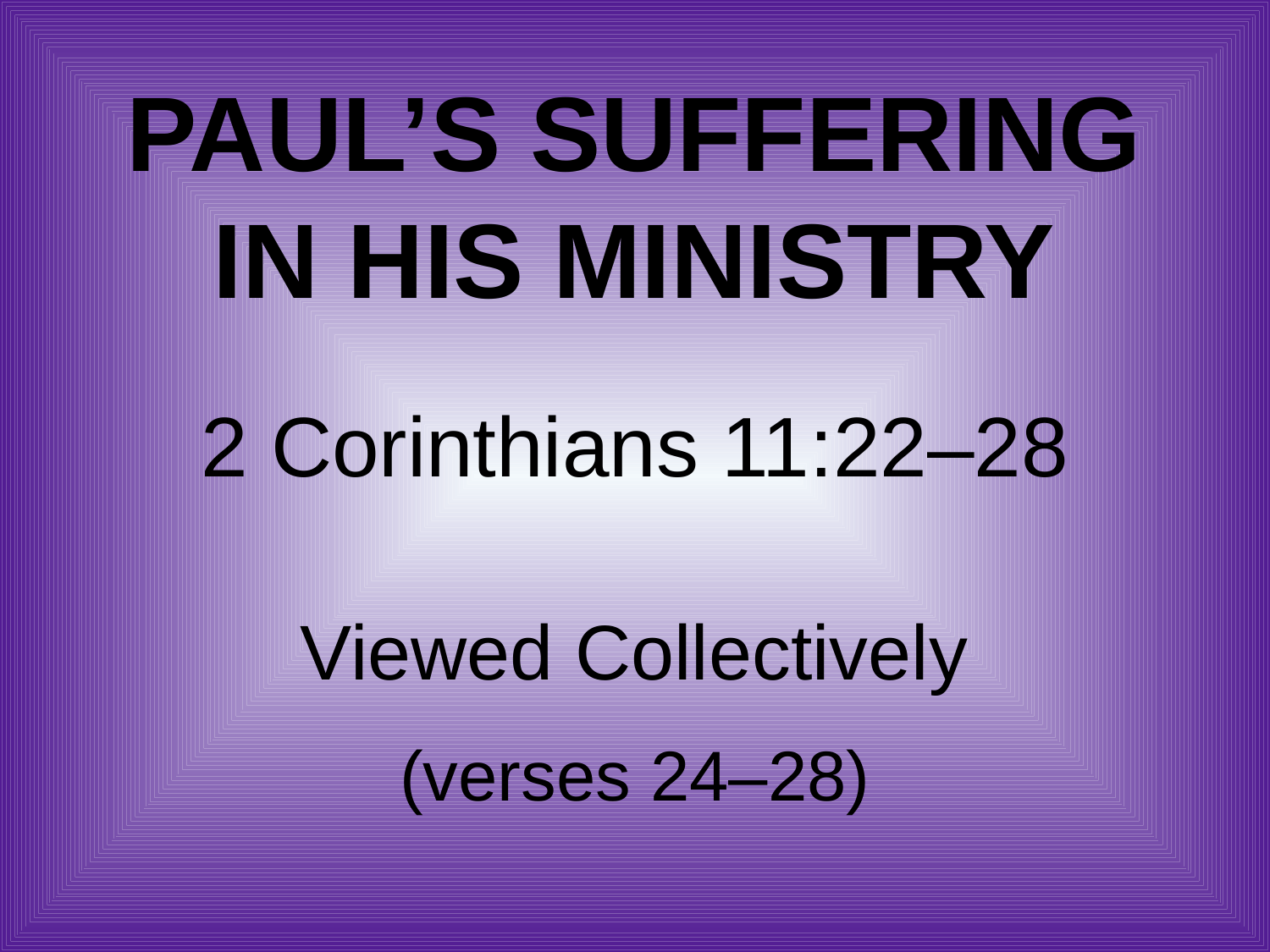

# Paul’s Suffering in His Ministry
2 Corinthians 11:22–28

Viewed Collectively
(verses 24–28)